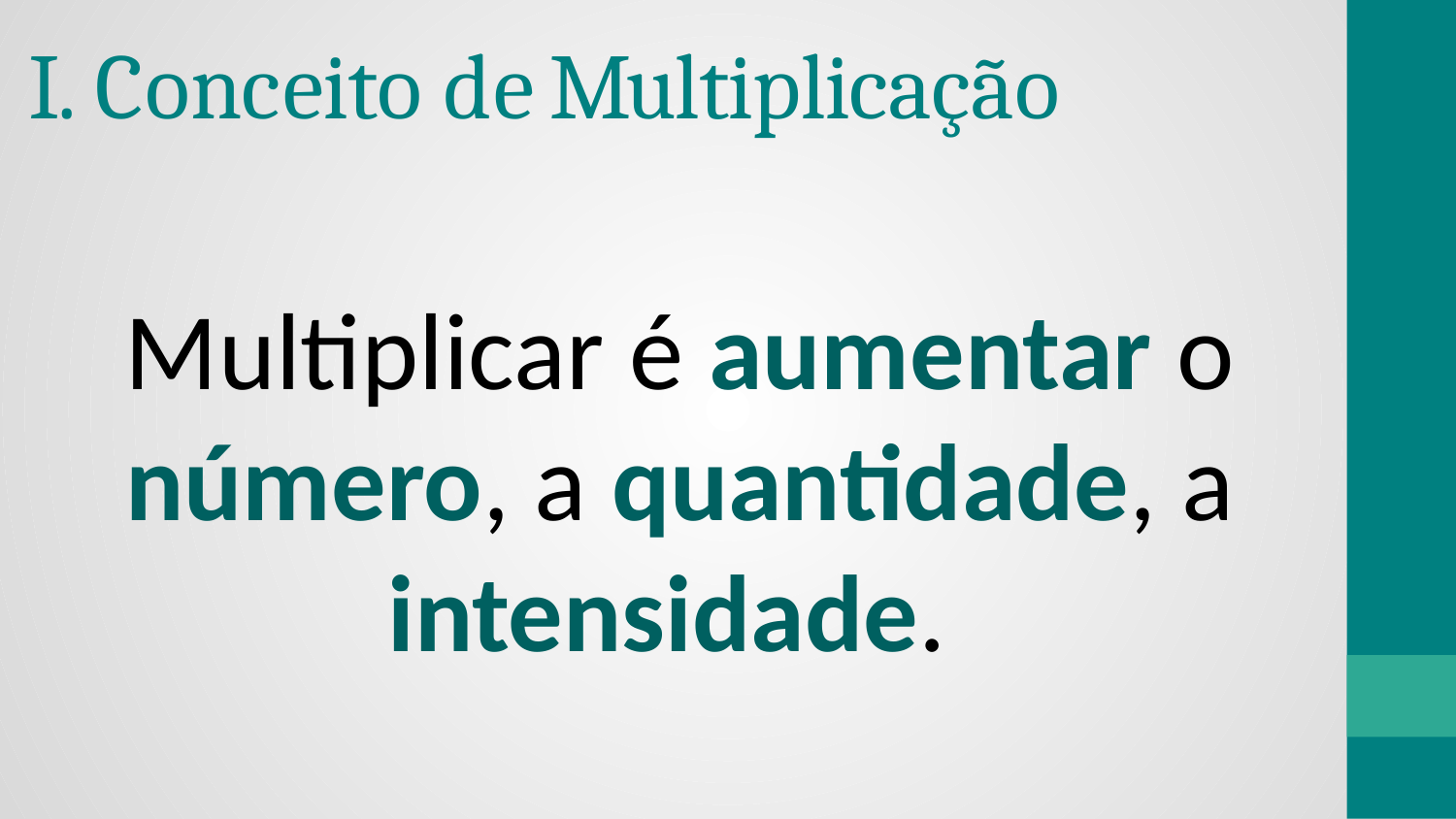

# I. Conceito de Multiplicação
Multiplicar é aumentar o número, a quantidade, a intensidade.